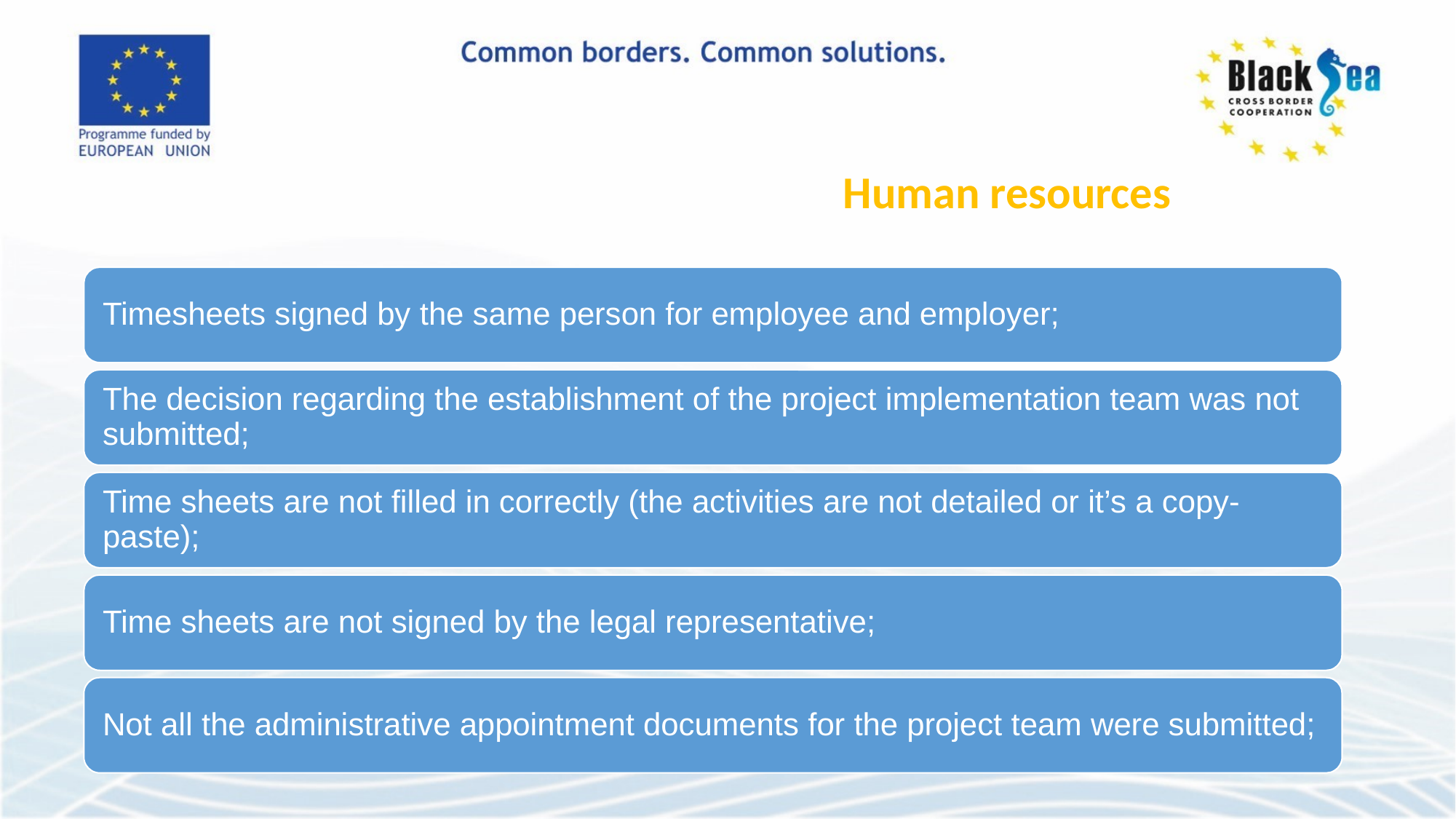

Human resources
Timesheets signed by the same person for employee and employer;
The decision regarding the establishment of the project implementation team was not submitted;
Time sheets are not filled in correctly (the activities are not detailed or it’s a copy-paste);
Time sheets are not signed by the legal representative;
Not all the administrative appointment documents for the project team were submitted;